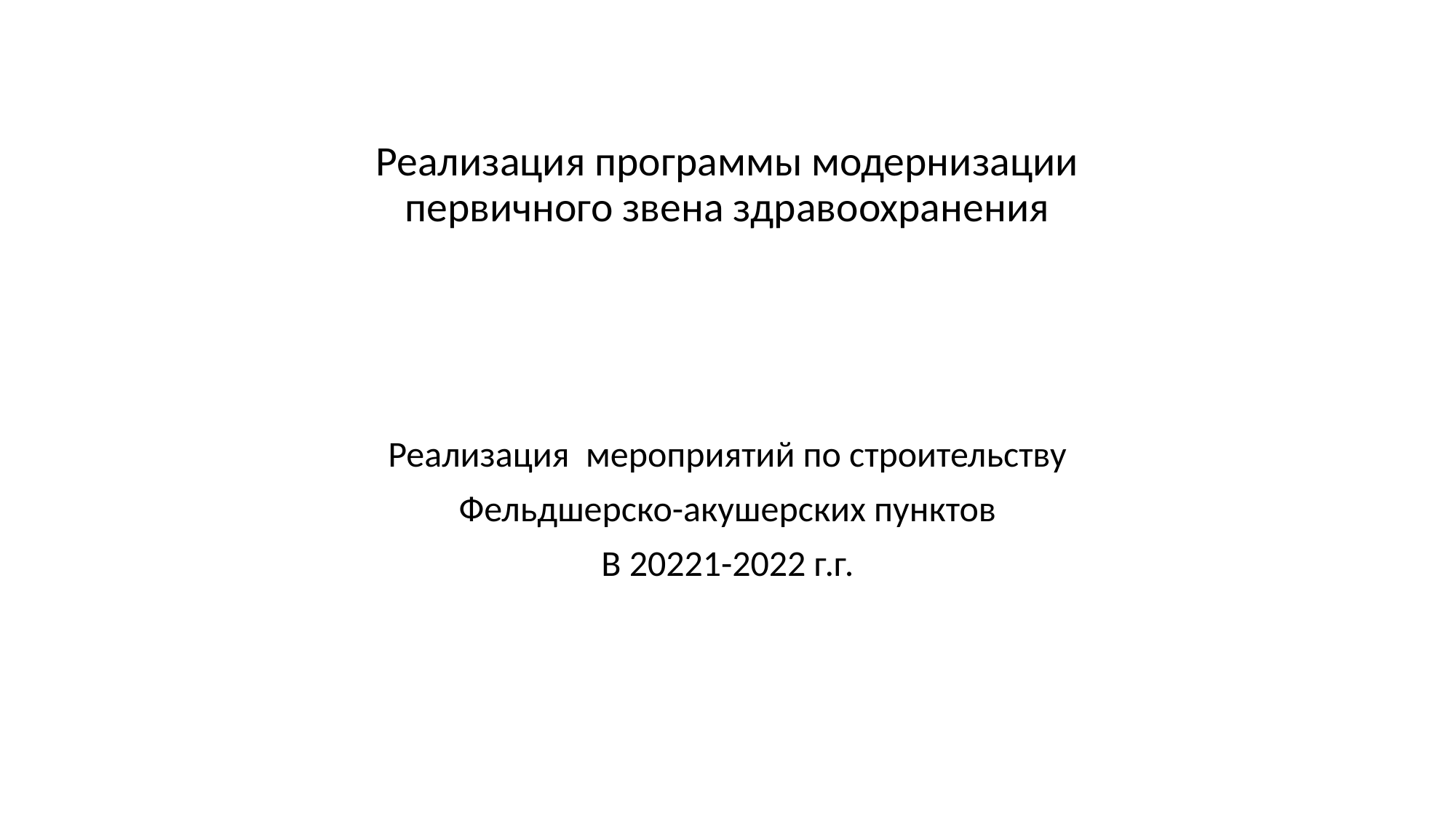

# Реализация программы модернизации первичного звена здравоохранения
Реализация  мероприятий по строительству
Фельдшерско-акушерских пунктов
В 20221-2022 г.г.